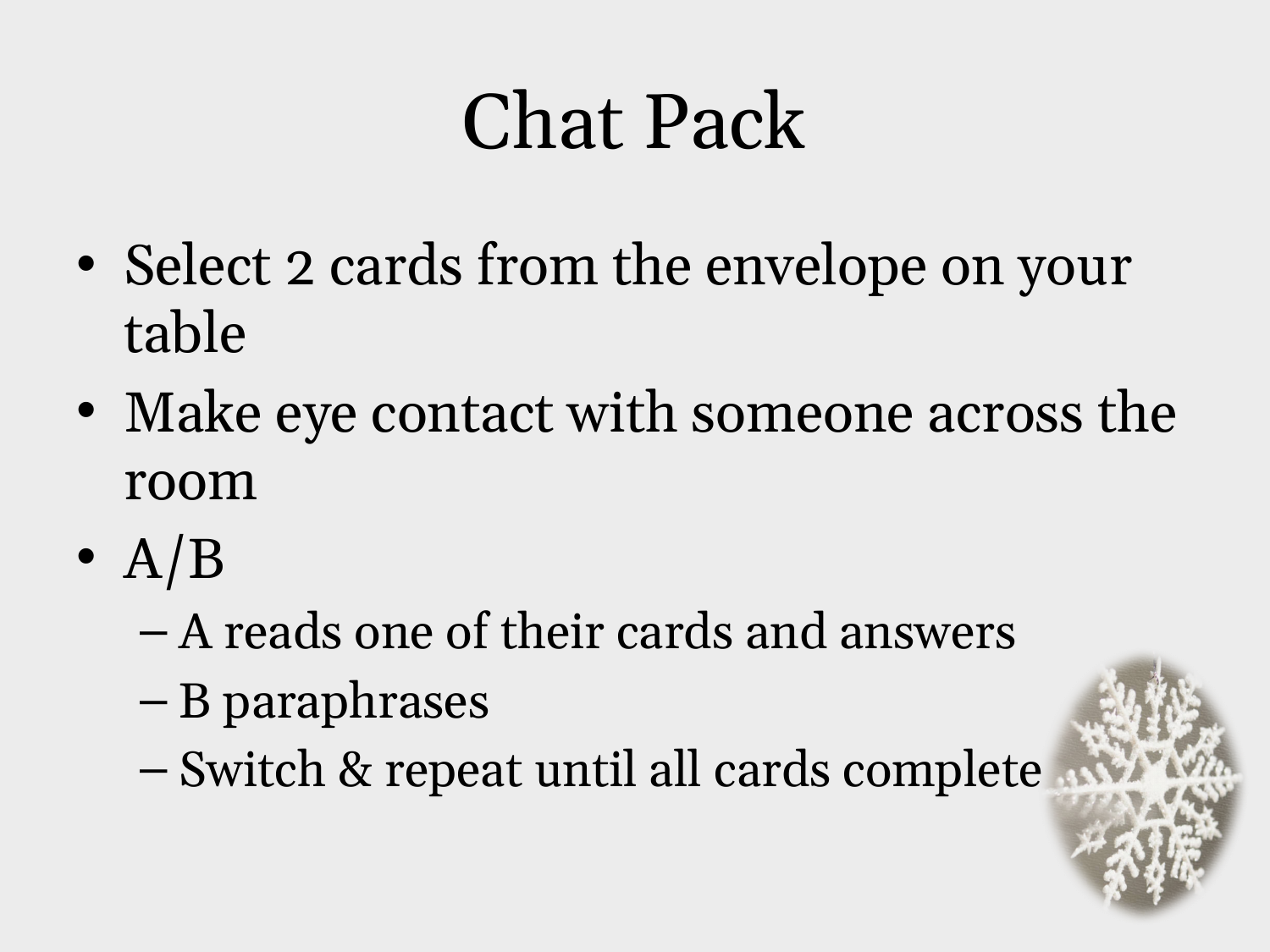

# Chat Pack
Select 2 cards from the envelope on your table
Make eye contact with someone across the room
A/B
A reads one of their cards and answers
B paraphrases
Switch & repeat until all cards complete